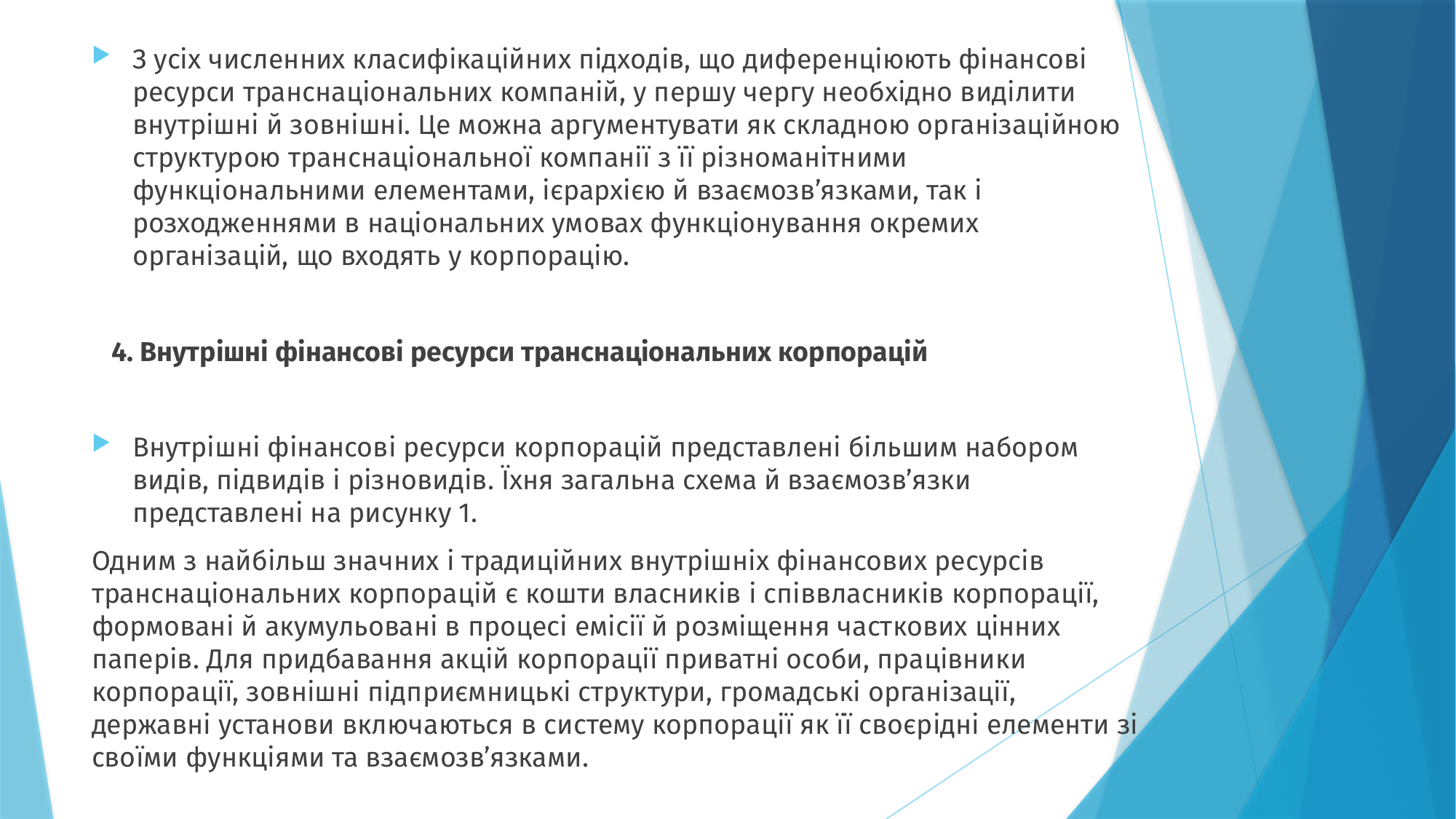

З усіх численних класифікаційних підходів, що диференціюють фінансові ресурси транснаціональних компаній, у першу чергу необхідно виділити внутрішні й зовнішні. Це можна аргументувати як складною організаційною структурою транснаціональної компанії з її різноманітними функціональними елементами, ієрархією й взаємозв’язками, так і розходженнями в національних умовах функціонування окремих організацій, що входять у корпорацію.

   4. Внутрішні фінансові ресурси транснаціональних корпорацій

Внутрішні фінансові ресурси корпорацій представлені більшим набором видів, підвидів і різновидів. Їхня загальна схема й взаємозв’язки представлені на рисунку 1.
Одним з найбільш значних і традиційних внутрішніх фінансових ресурсів транснаціональних корпорацій є кошти власників і співвласників корпорації, формовані й акумульовані в процесі емісії й розміщення часткових цінних паперів. Для придбавання акцій корпорації приватні особи, працівники корпорації, зовнішні підприємницькі структури, громадські організації, державні установи включаються в систему корпорації як її своєрідні елементи зі своїми функціями та взаємозв’язками.